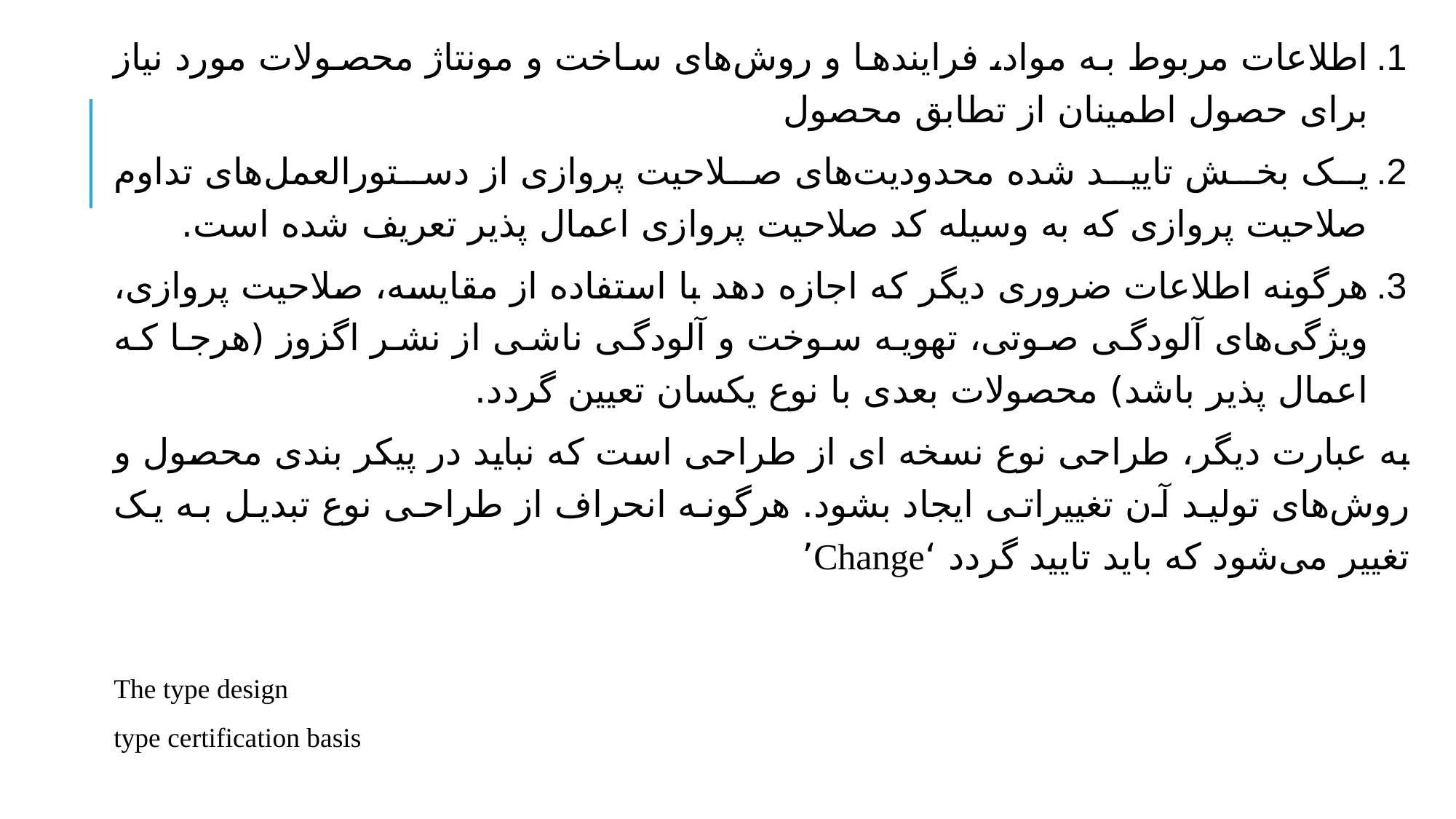

اطلاعات مربوط به مواد، فرایند‌ها و روش‌های ساخت و مونتاژ محصولات مورد نیاز برای حصول اطمینان از تطابق محصول
یک بخش تایید شده محدودیت‌های صلاحیت پروازی از دستورالعمل‌های تداوم صلاحیت پروازی که به وسیله کد صلاحیت پروازی اعمال پذیر تعریف شده است.
هرگونه اطلاعات ضروری دیگر که اجازه دهد با استفاده از مقایسه، صلاحیت پروازی، ویژگی‌های آلودگی صوتی، تهویه سوخت و آلودگی ناشی از نشر اگزوز (هرجا که اعمال پذیر باشد) محصولات بعدی با نوع یکسان تعیین گردد.
به عبارت دیگر، طراحی نوع نسخه ای از طراحی است که نباید در پیکر بندی محصول و روش‌های تولید آن تغییراتی ایجاد بشود. هرگونه انحراف از طراحی نوع تبدیل به یک تغییر می‌شود که باید تایید گردد ‘Change’

The type design
type certification basis